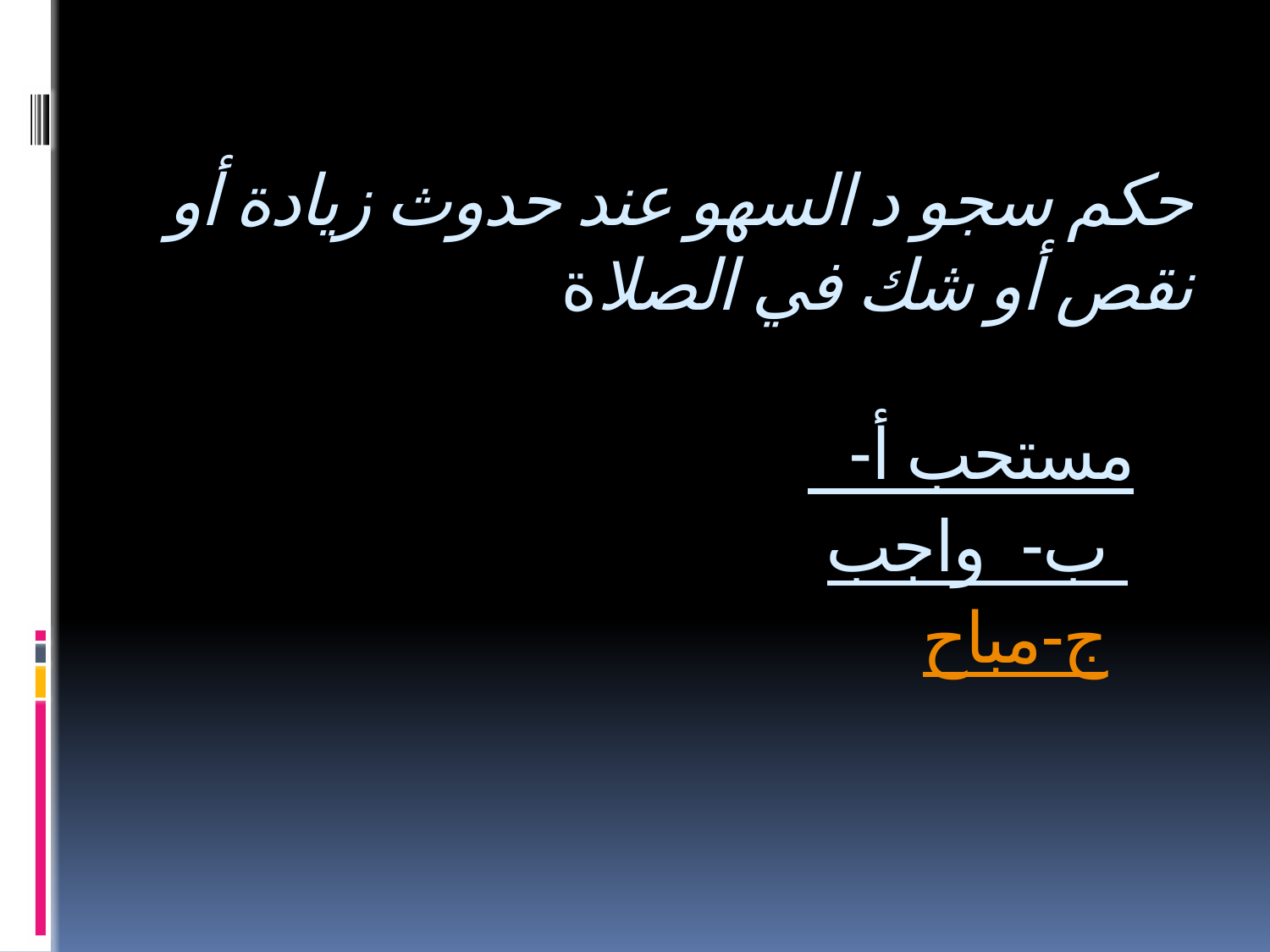

# حكم سجو د السهو عند حدوث زيادة أو نقص أو شك في الصلاة أ-مستحب ب- واجب ج-مباح